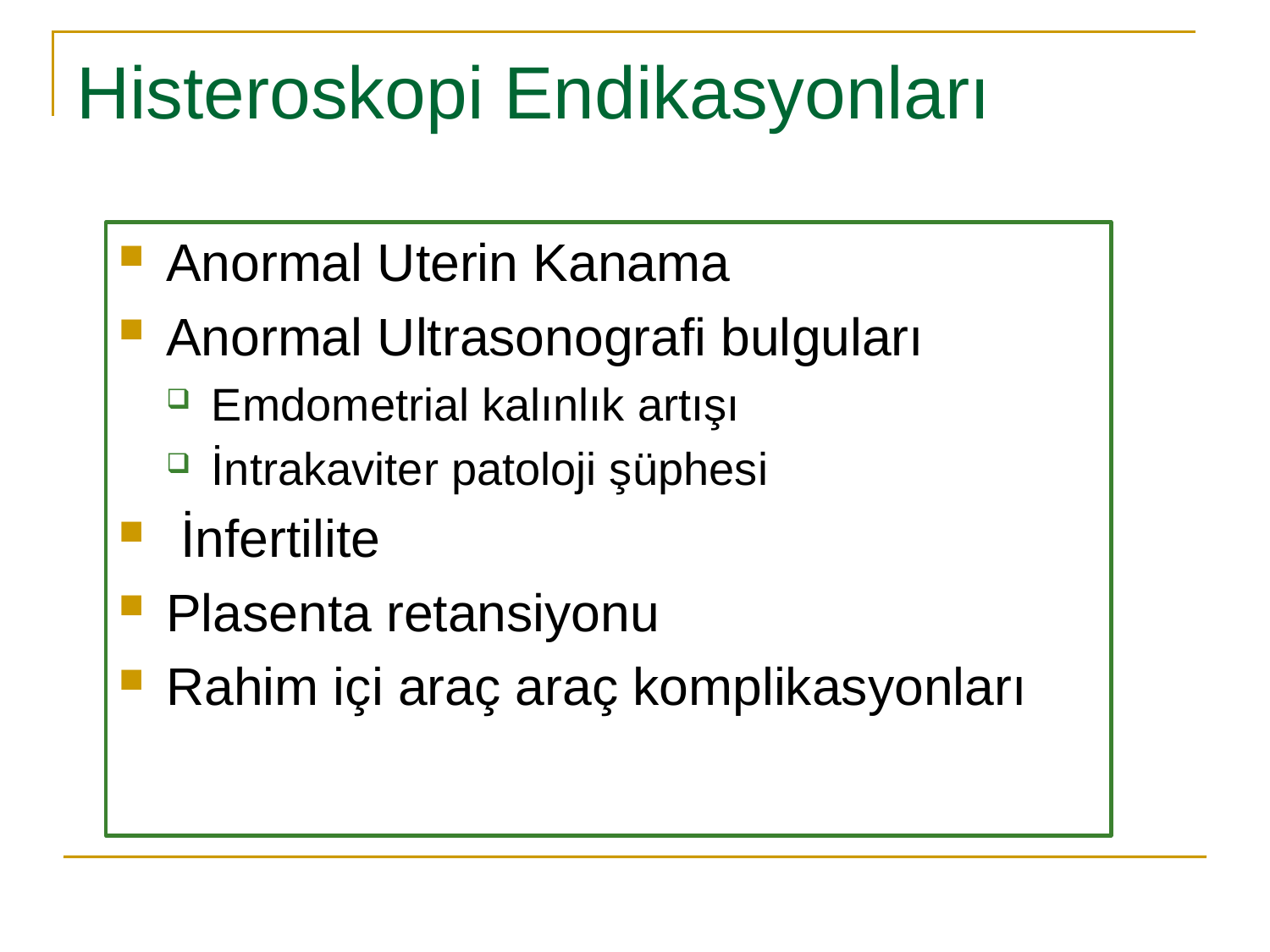

# Histeroskopi Endikasyonları
Anormal Uterin Kanama
Anormal Ultrasonografi bulguları
Emdometrial kalınlık artışı
İntrakaviter patoloji şüphesi
 İnfertilite
Plasenta retansiyonu
Rahim içi araç araç komplikasyonları